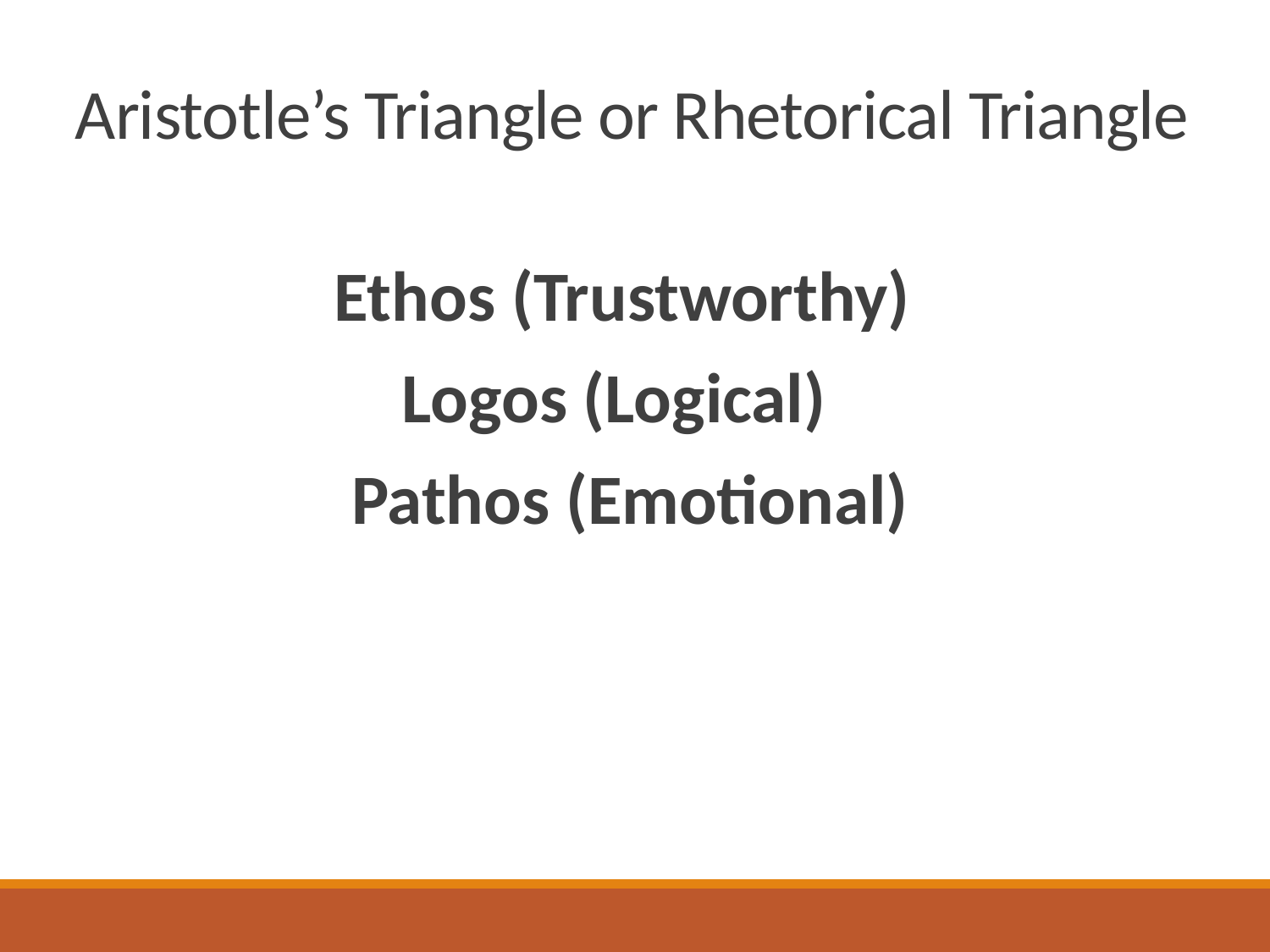

# Aristotle’s Triangle or Rhetorical Triangle

Ethos (Trustworthy)
Logos (Logical)
Pathos (Emotional)